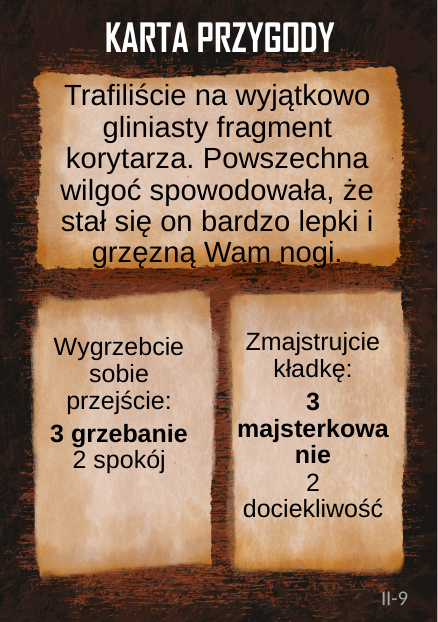

# Trafiliście na wyjątkowo gliniasty fragment korytarza. Powszechna wilgoć spowodowała, że stał się on bardzo lepki i grzęzną Wam nogi.
Zmajstrujcie kładkę:
3 majsterkowanie
2 dociekliwość
Wygrzebcie sobie przejście:
3 grzebanie
2 spokój
II-9